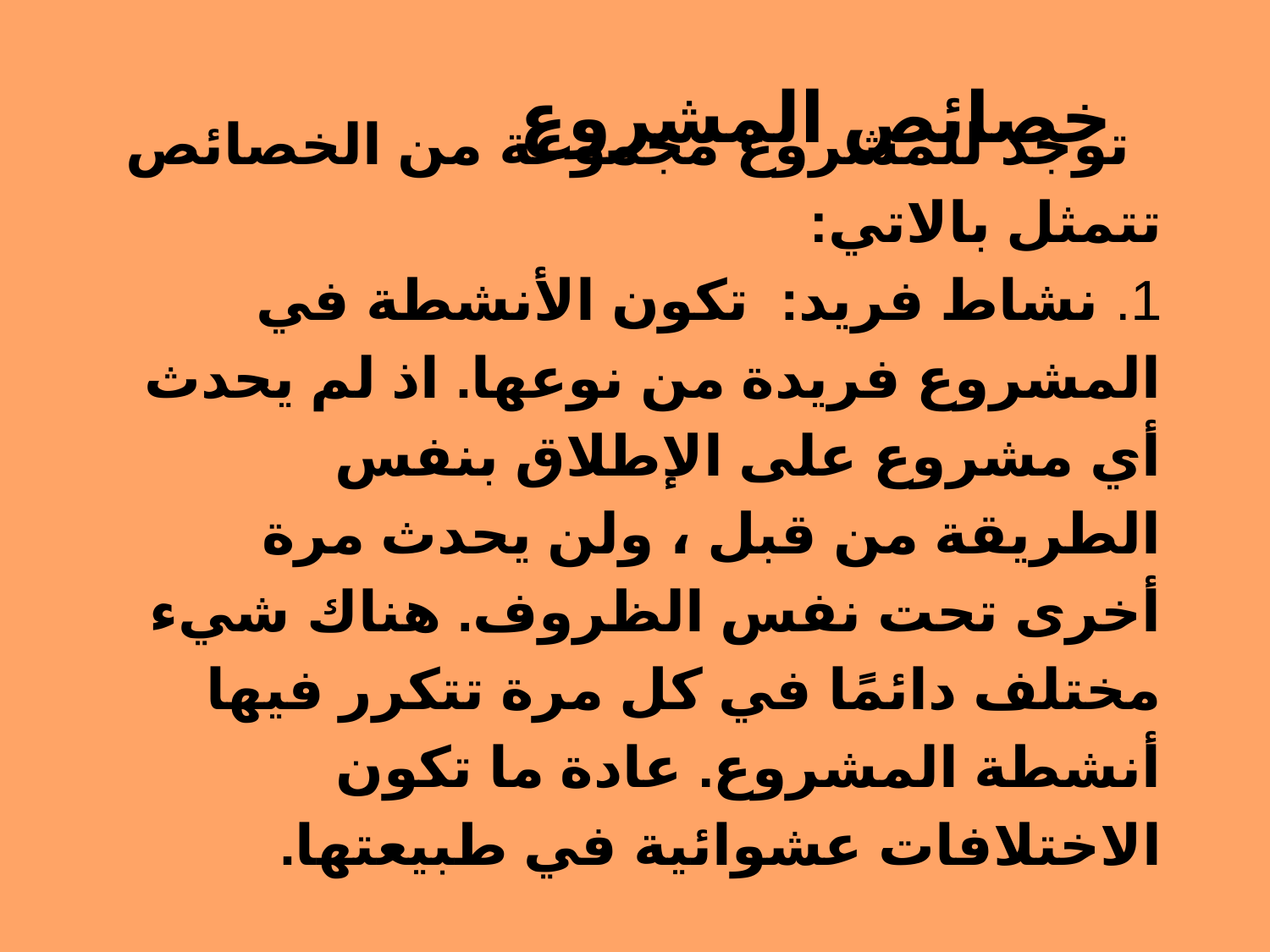

خصائص المشروع
# ­­­توجد للمشروع مجموعة من الخصائص تتمثل بالاتي: 1. نشاط فريد:  تكون الأنشطة في المشروع فريدة من نوعها. اذ لم يحدث أي مشروع على الإطلاق بنفس الطريقة من قبل ، ولن يحدث مرة أخرى تحت نفس الظروف. هناك شيء مختلف دائمًا في كل مرة تتكرر فيها أنشطة المشروع. عادة ما تكون الاختلافات عشوائية في طبيعتها.